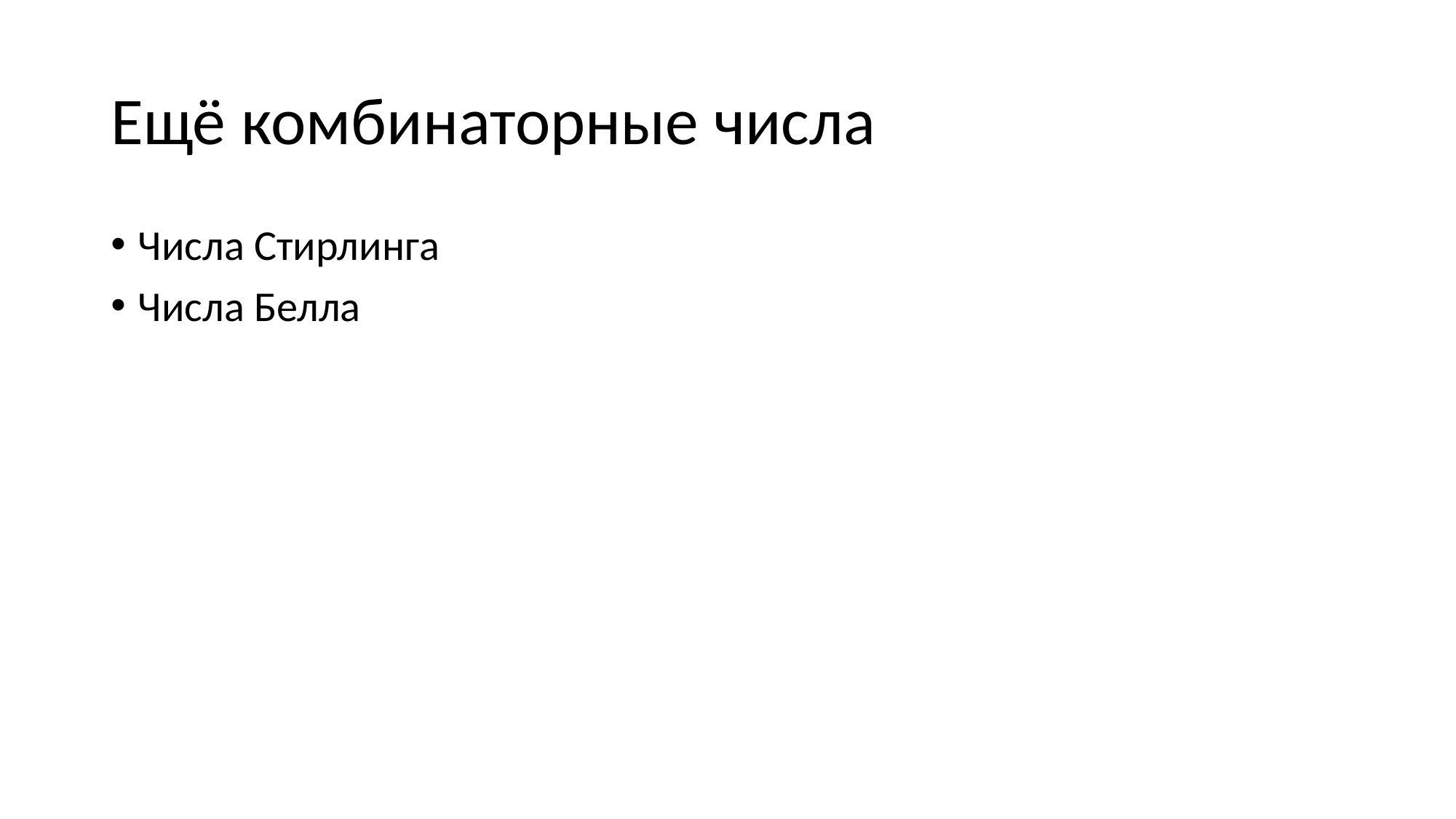

# Ещё комбинаторные числа
Числа Стирлинга
Числа Белла